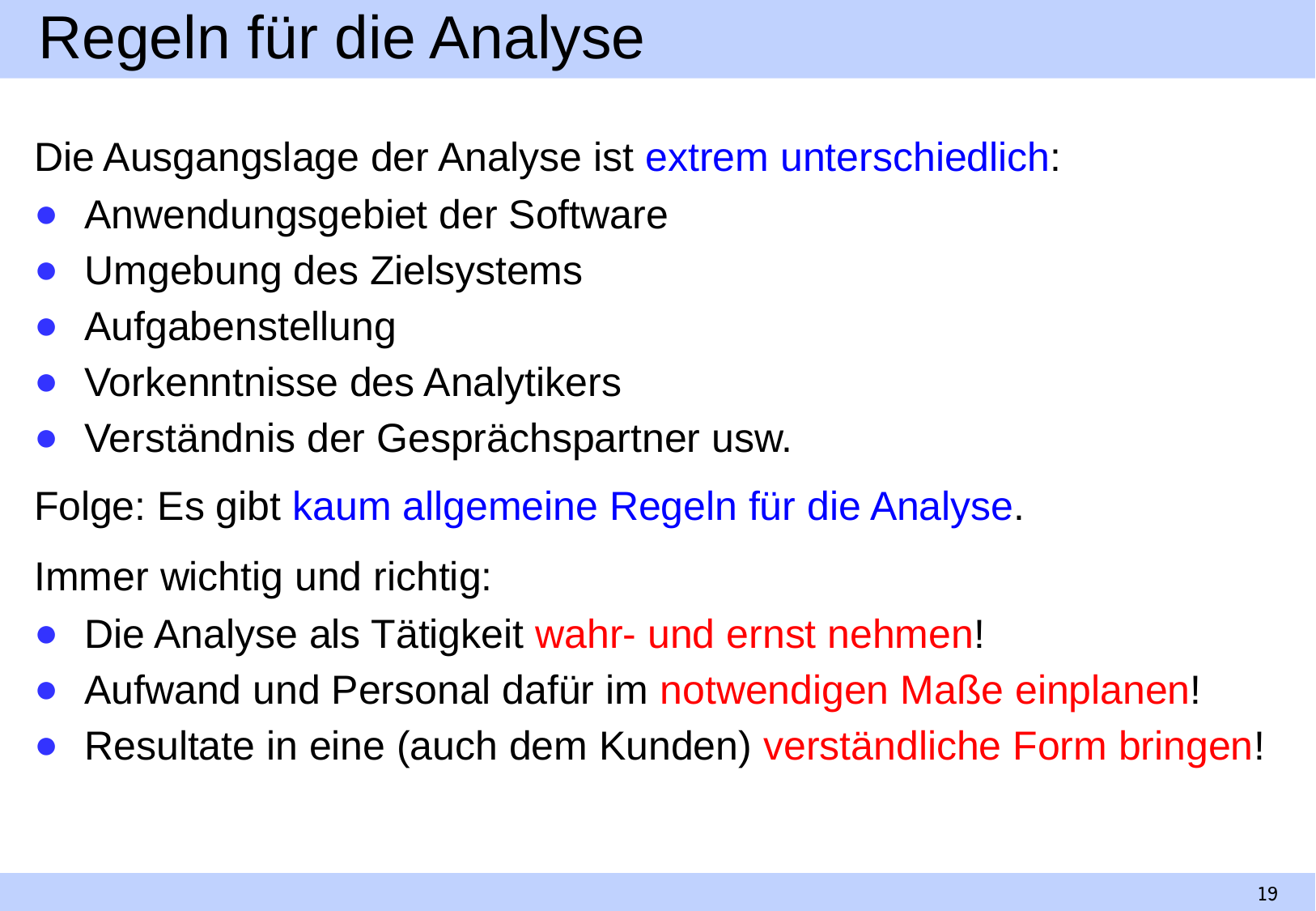

# Regeln für die Analyse
Die Ausgangslage der Analyse ist extrem unterschiedlich:
Anwendungsgebiet der Software
Umgebung des Zielsystems
Aufgabenstellung
Vorkenntnisse des Analytikers
Verständnis der Gesprächspartner usw.
Folge: Es gibt kaum allgemeine Regeln für die Analyse.
Immer wichtig und richtig:
Die Analyse als Tätigkeit wahr- und ernst nehmen!
Aufwand und Personal dafür im notwendigen Maße einplanen!
Resultate in eine (auch dem Kunden) verständliche Form bringen!

19